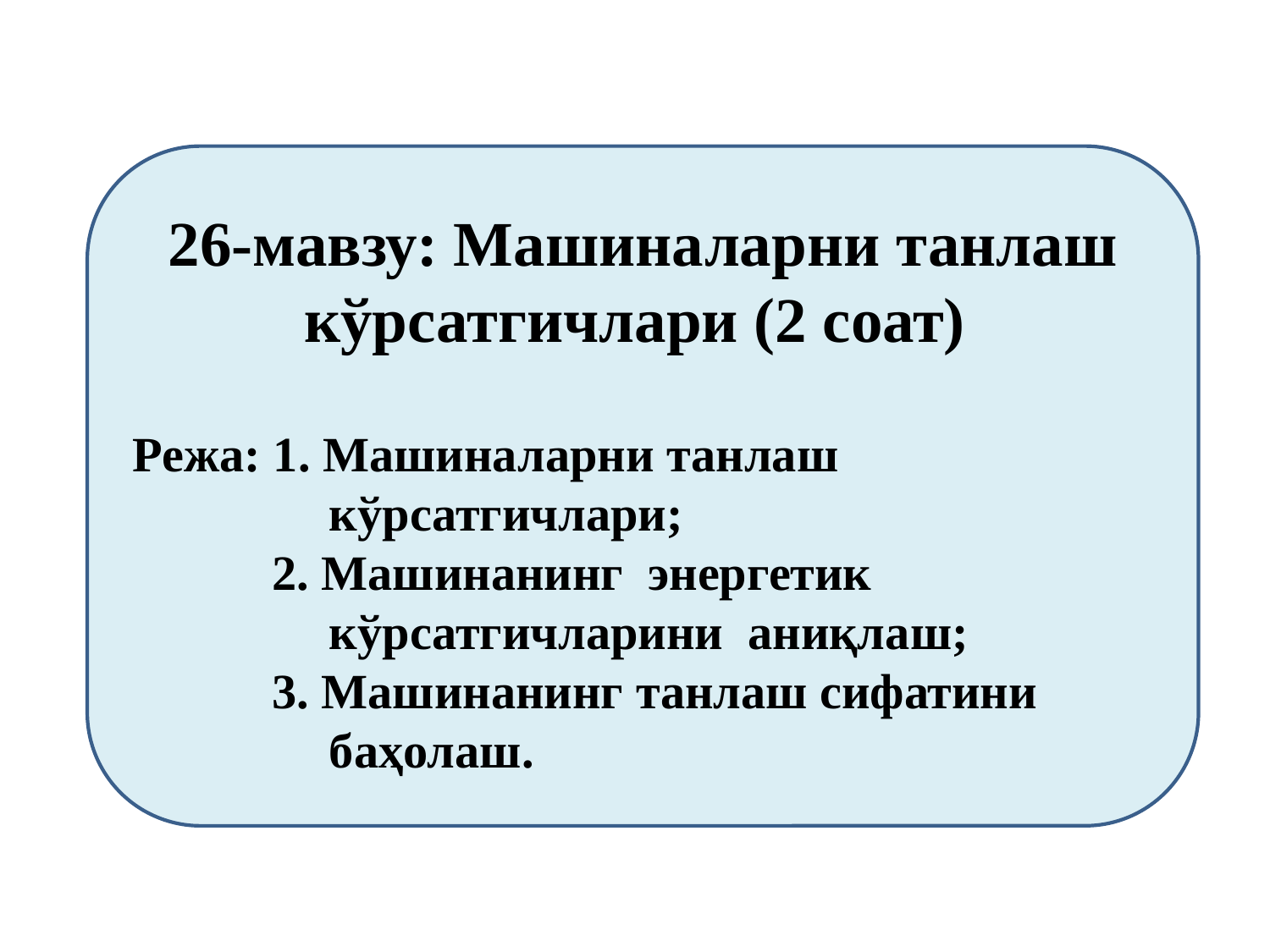

26-мавзу: Машиналарни танлаш кўрсатгичлари (2 соат)

Режа: 1. Машиналарни танлаш
                кўрсатгичлари;
	 2. Машинанинг  энергетик
                кўрсатгичларини  аниқлаш;
	 3. Машинанинг танлаш сифатини
                баҳолаш.